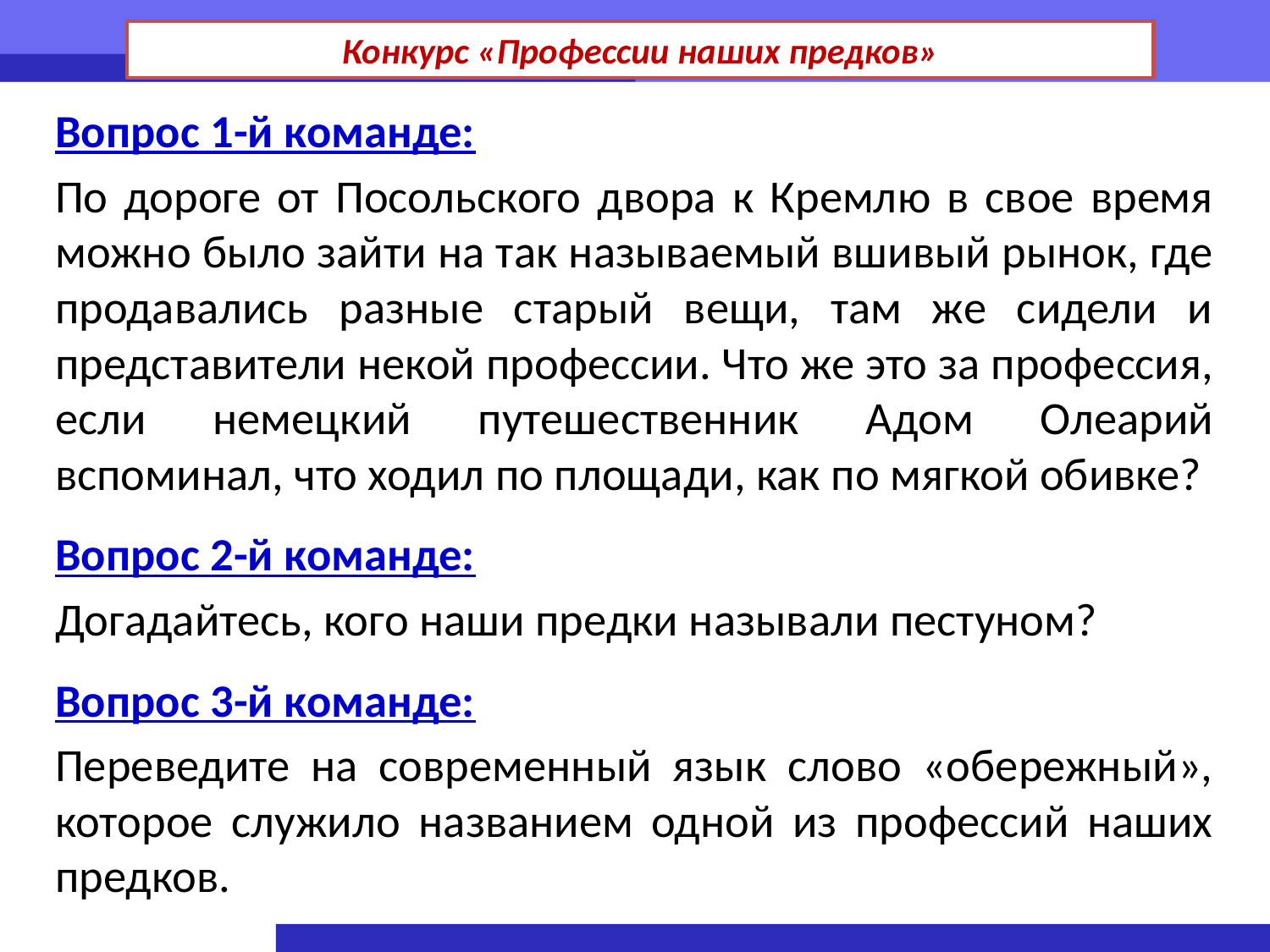

# Конкурс «Профессии наших предков»
Вопрос 1-й команде:
По дороге от Посольского двора к Кремлю в свое время можно было зайти на так называемый вшивый рынок, где продавались разные старый вещи, там же сидели и представители некой профессии. Что же это за профессия, если немецкий путешественник Адом Олеарий вспоминал, что ходил по площади, как по мягкой обивке?

Вопрос 2-й команде:
Догадайтесь, кого наши предки называли пестуном?

Вопрос 3-й команде:
Переведите на современный язык слово «обережный», которое служило названием одной из профессий наших предков.